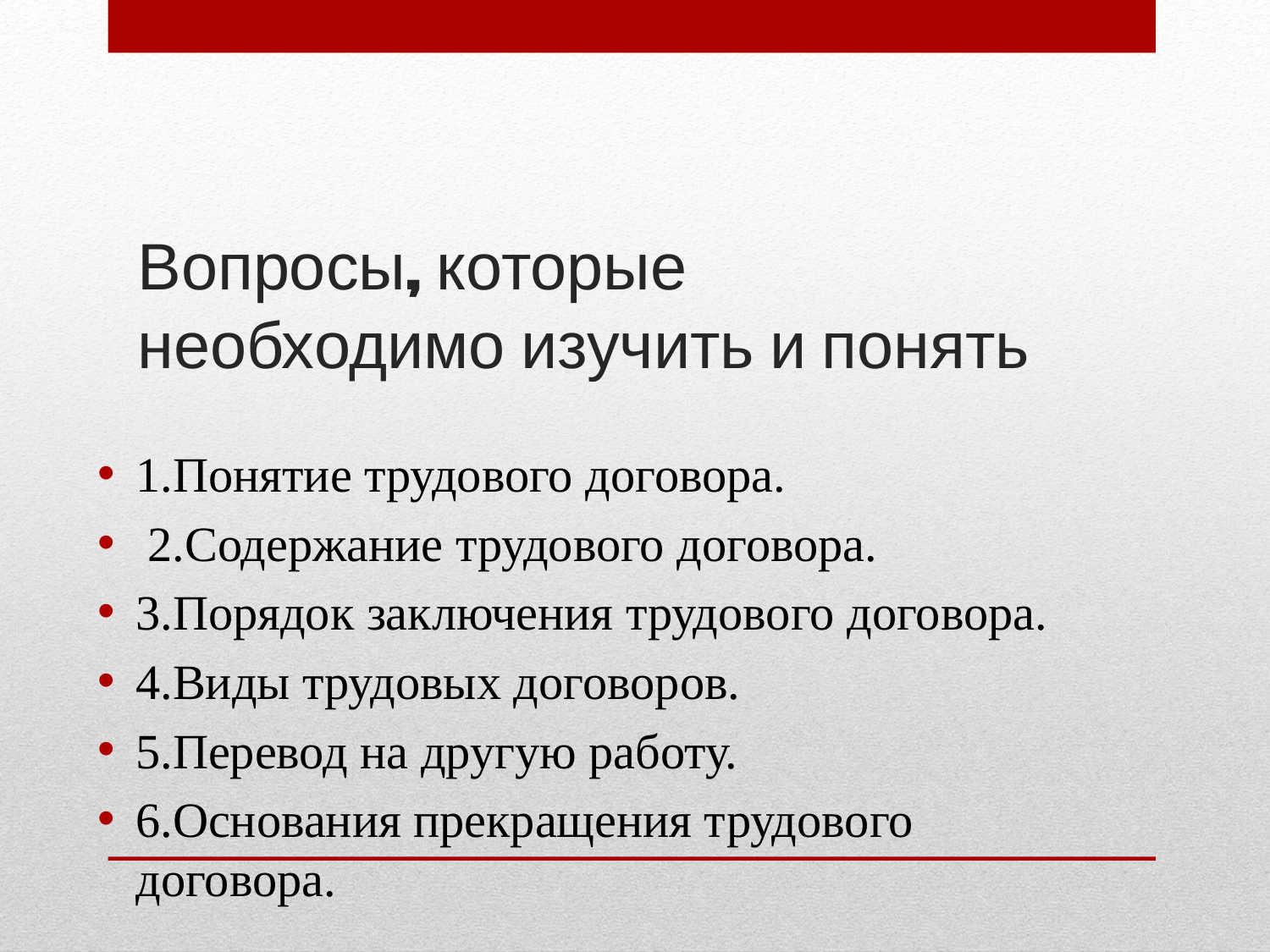

# Вопросы, которые необходимо изучить и понять

1.Понятие трудового договора.
 2.Содержание трудового договора.
3.Порядок заключения трудового договора.
4.Виды трудовых договоров.
5.Перевод на другую работу.
6.Основания прекращения трудового договора.